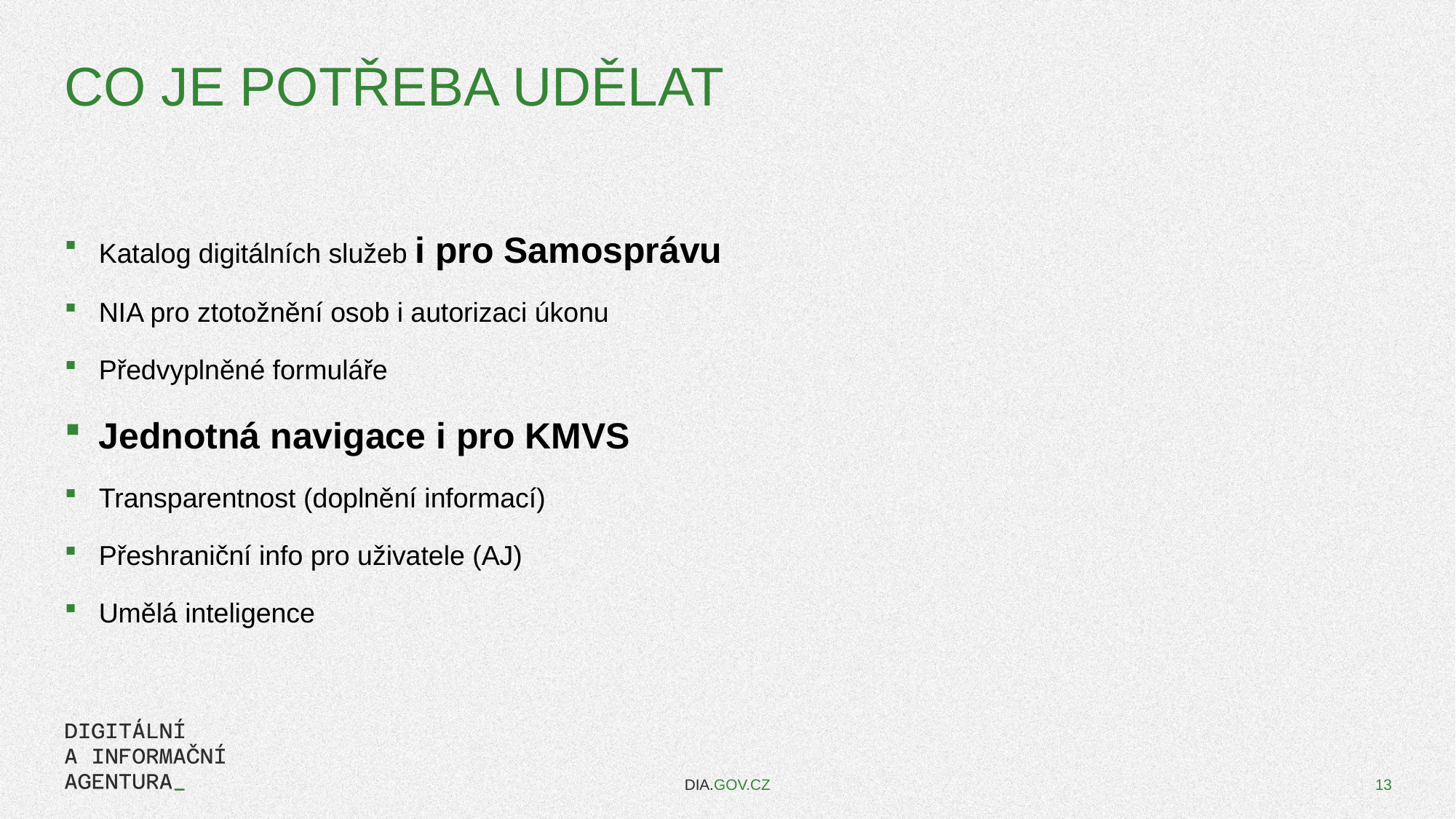

# Co je potřeba udělat
Katalog digitálních služeb i pro Samosprávu
NIA pro ztotožnění osob i autorizaci úkonu
Předvyplněné formuláře
Jednotná navigace i pro KMVS
Transparentnost (doplnění informací)
Přeshraniční info pro uživatele (AJ)
Umělá inteligence

DIA.GOV.CZ
13